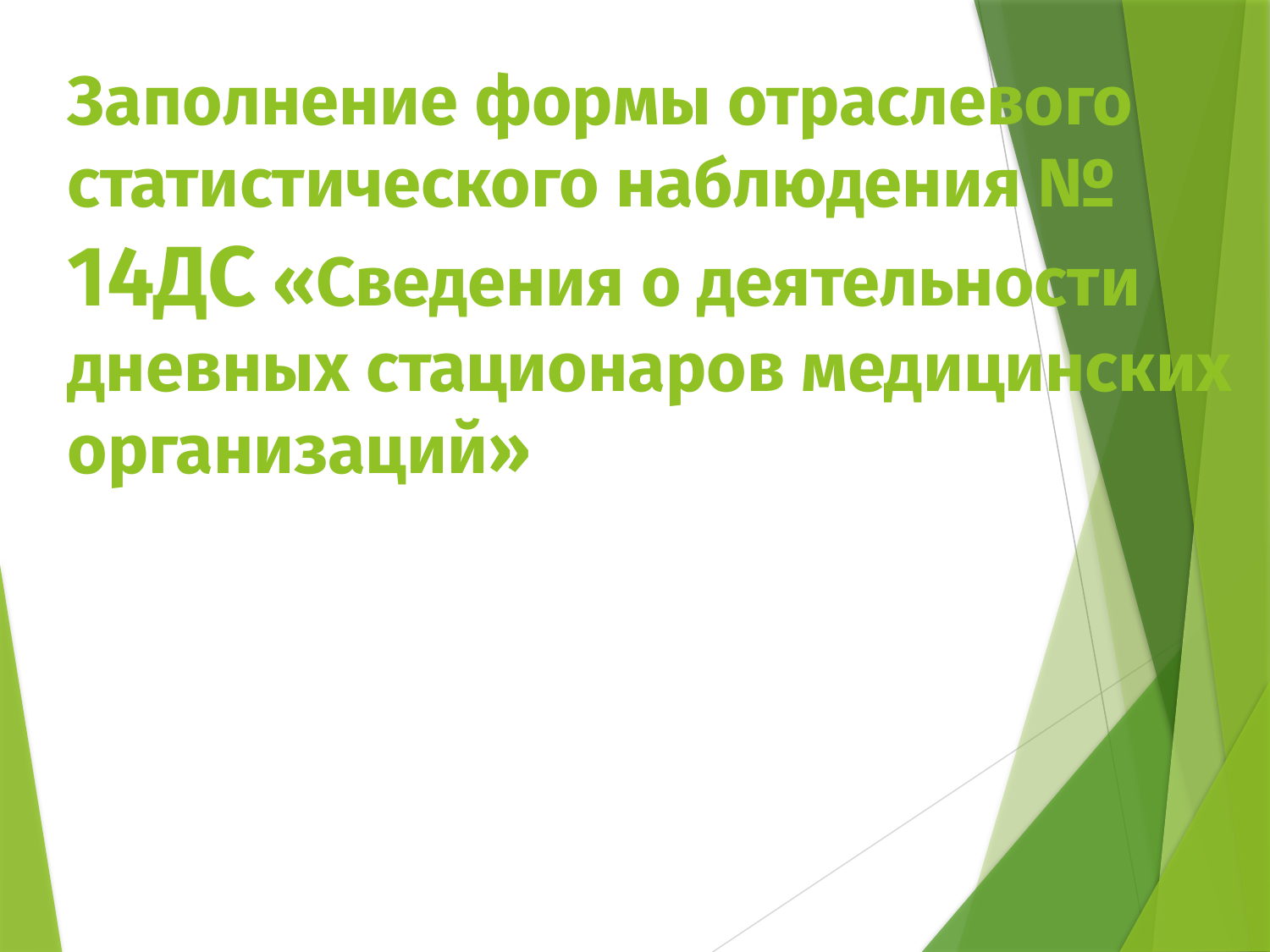

# Заполнение формы отраслевого статистического наблюдения № 14ДС «Сведения о деятельности дневных стационаров медицинских организаций»